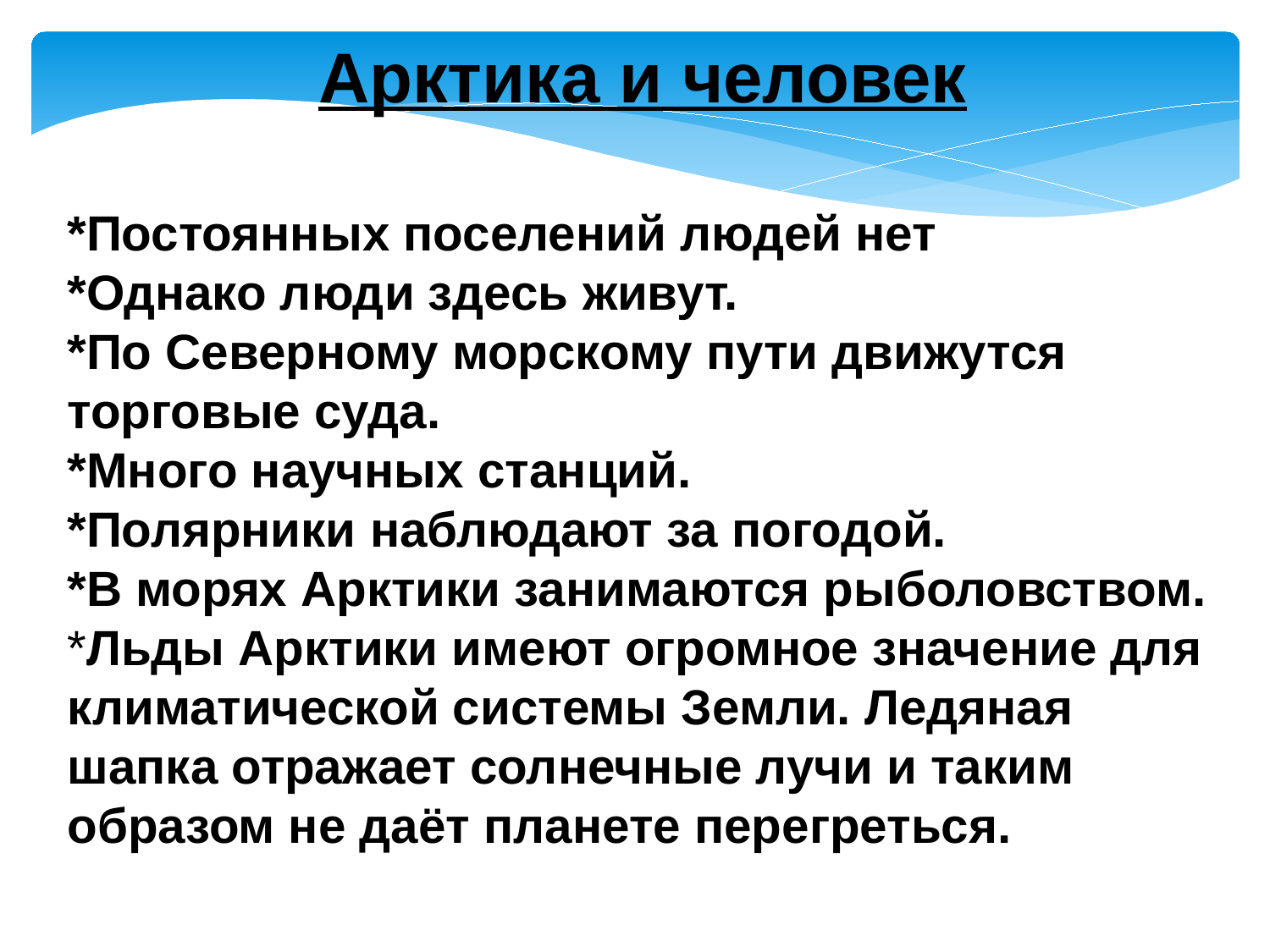

Арктика и человек

*Постоянных поселений людей нет
*Однако люди здесь живут.
*По Северному морскому пути движутся торговые суда.
*Много научных станций.
*Полярники наблюдают за погодой.
*В морях Арктики занимаются рыболовством.
*Льды Арктики имеют огромное значение для климатической системы Земли. Ледяная шапка отражает солнечные лучи и таким образом не даёт планете перегреться.